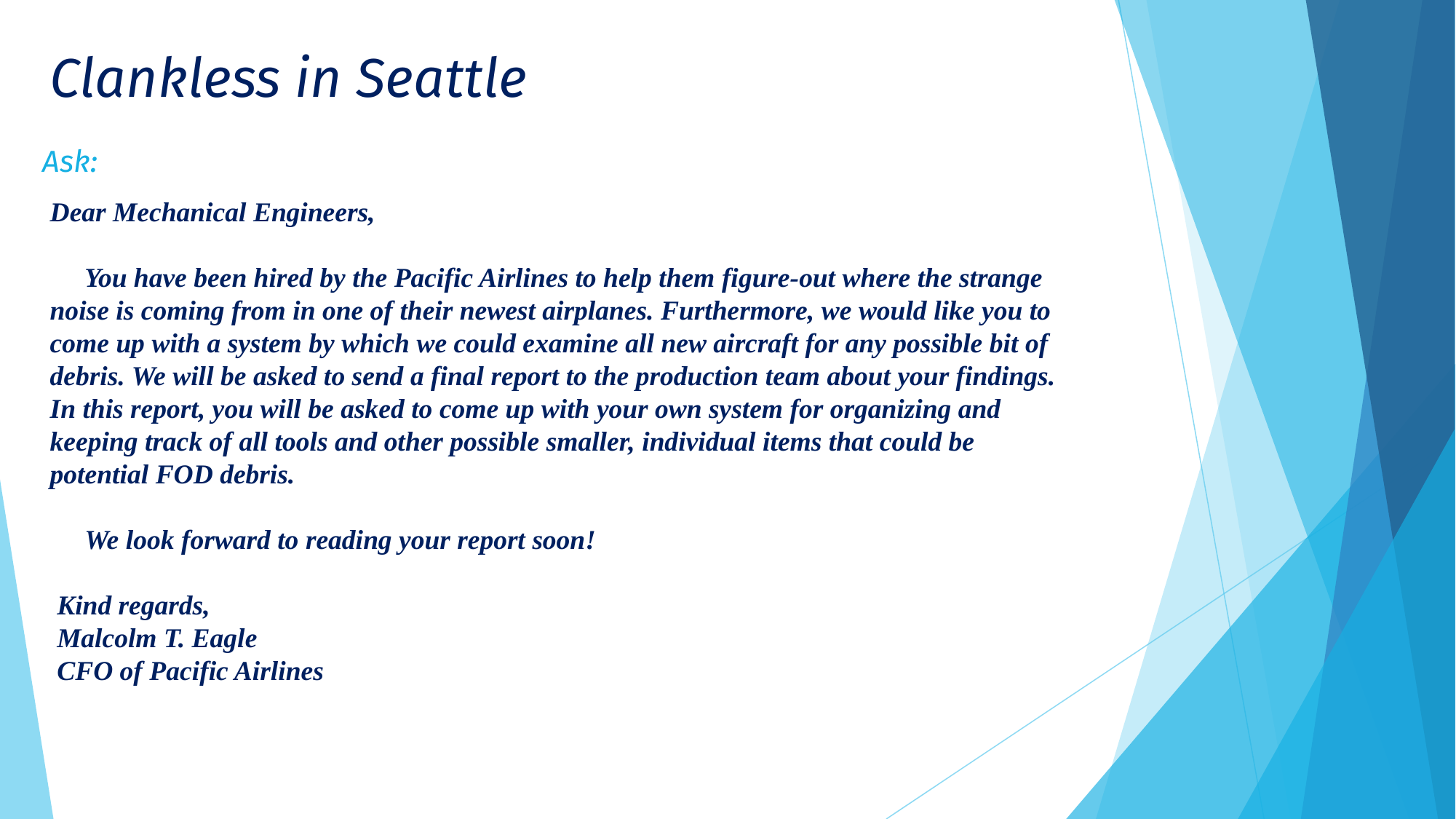

# Clankless in Seattle
Ask:
Dear Mechanical Engineers,

     You have been hired by the Pacific Airlines to help them figure-out where the strange noise is coming from in one of their newest airplanes. Furthermore, we would like you to come up with a system by which we could examine all new aircraft for any possible bit of debris. We will be asked to send a final report to the production team about your findings. In this report, you will be asked to come up with your own system for organizing and keeping track of all tools and other possible smaller, individual items that could be potential FOD debris.

     We look forward to reading your report soon!

 Kind regards,
 Malcolm T. Eagle
 CFO of Pacific Airlines